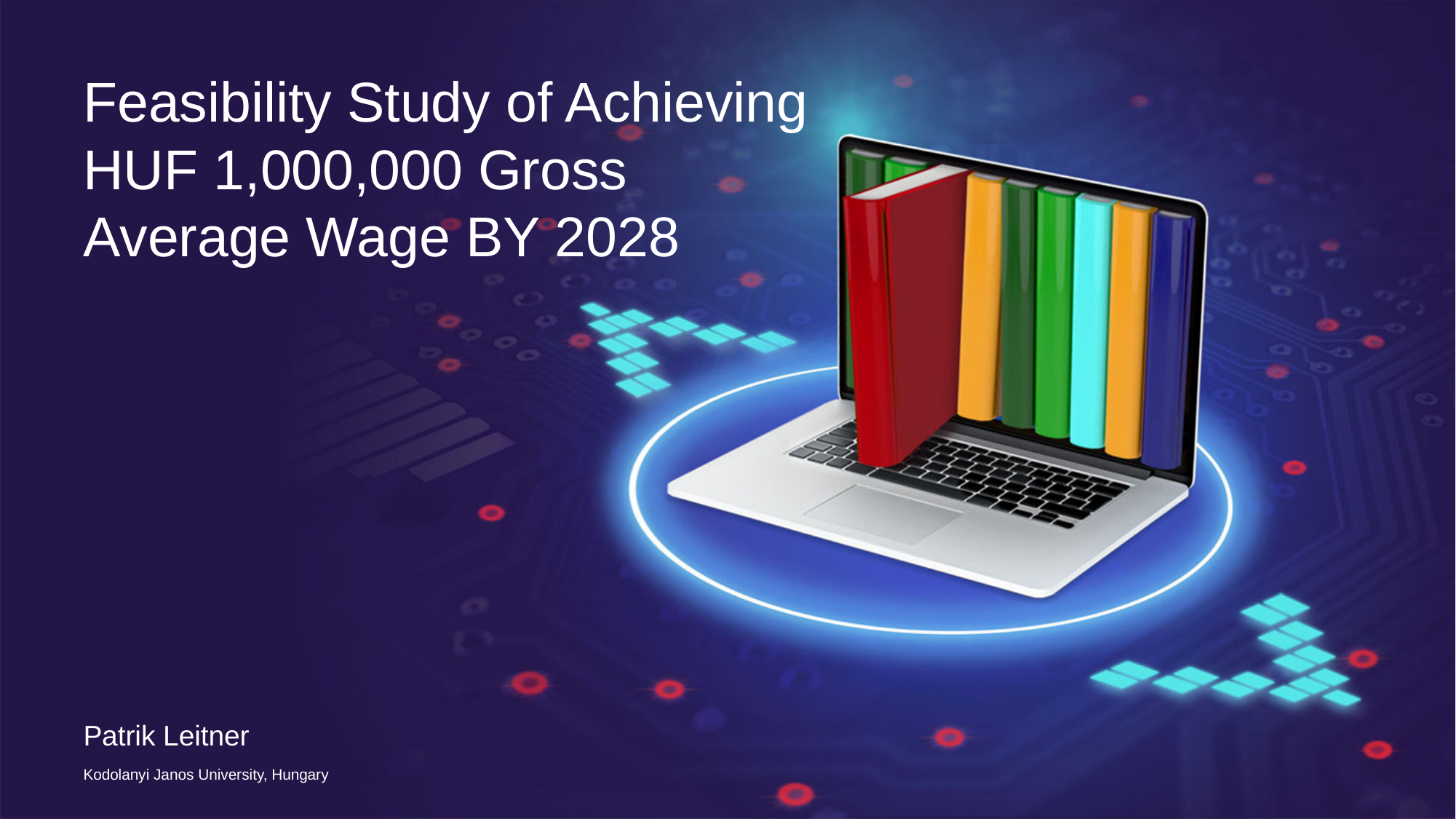

Feasibility Study of Achieving HUF 1,000,000 Gross Average Wage BY 2028
Patrik Leitner
Kodolanyi Janos University, Hungary